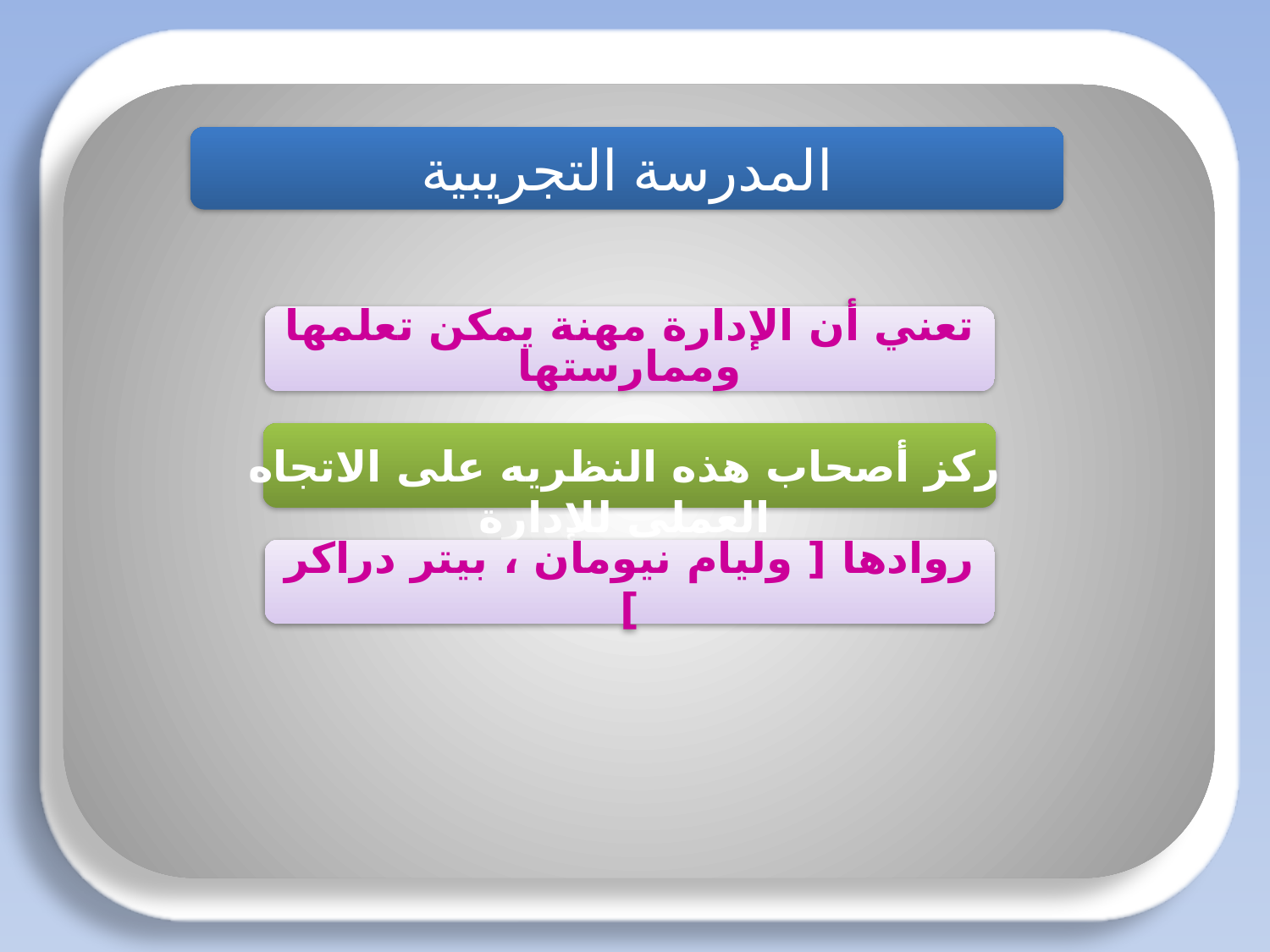

المدرسة التجريبية
#
تعني أن الإدارة مهنة يمكن تعلمها وممارستها

ركز أصحاب هذه النظريه على الاتجاه العملي للإدارة

روادها [ وليام نيومان ، بيتر دراكر ]